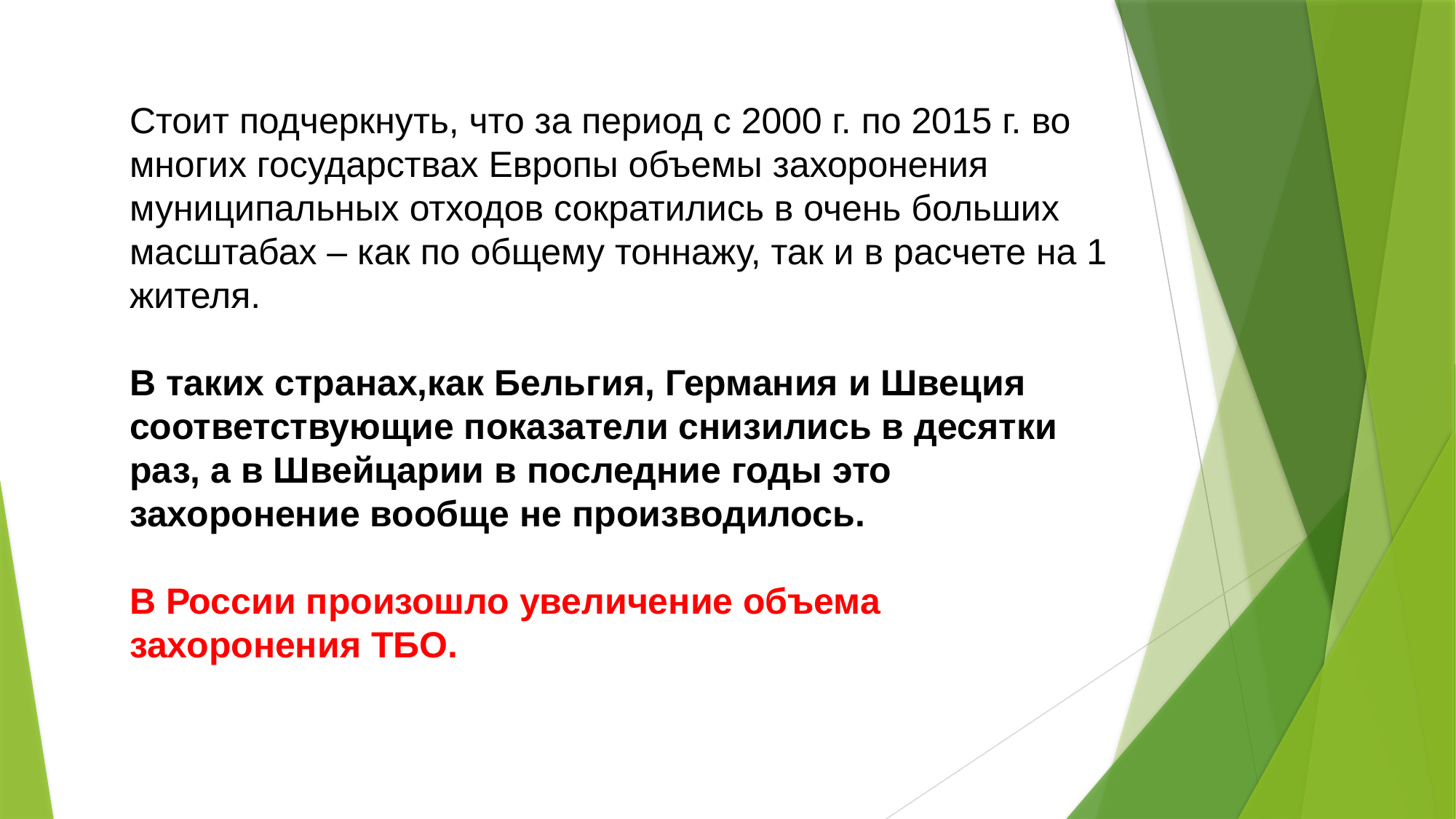

Стоит подчеркнуть, что за период с 2000 г. по 2015 г. во многих государствах Европы объемы захоронения муниципальных отходов сократились в очень больших масштабах – как по общему тоннажу, так и в расчете на 1 жителя.

В таких странах,как Бельгия, Германия и Швеция соответствующие показатели снизились в десятки раз, а в Швейцарии в последние годы это захоронение вообще не производилось.

В России произошло увеличение объема захоронения ТБО.